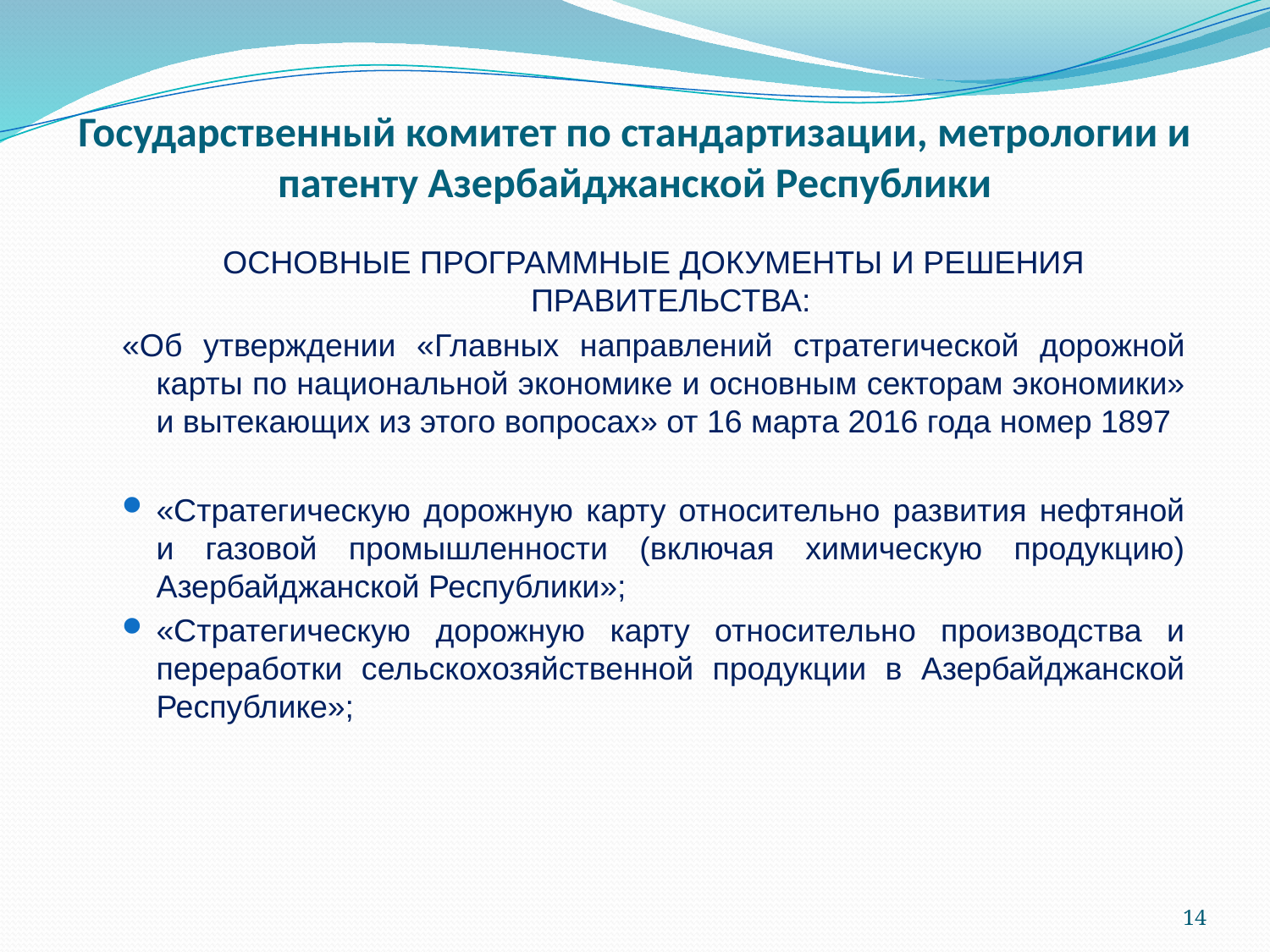

# Государственный комитет по стандартизации, метрологии и патенту Азербайджанской Республики
ОСНОВНЫЕ ПРОГРАММНЫЕ ДОКУМЕНТЫ И РЕШЕНИЯ ПРАВИТЕЛЬСТВА:
«Об утверждении «Главных направлений стратегической дорожной карты по национальной экономике и основным секторам экономики» и вытекающих из этого вопросах» от 16 марта 2016 года номер 1897

«Стратегическую дорожную карту относительно развития нефтяной и газовой промышленности (включая химическую продукцию) Азербайджанской Республики»;
«Стратегическую дорожную карту относительно производства и переработки сельскохозяйственной продукции в Азербайджанской Республике»;
14